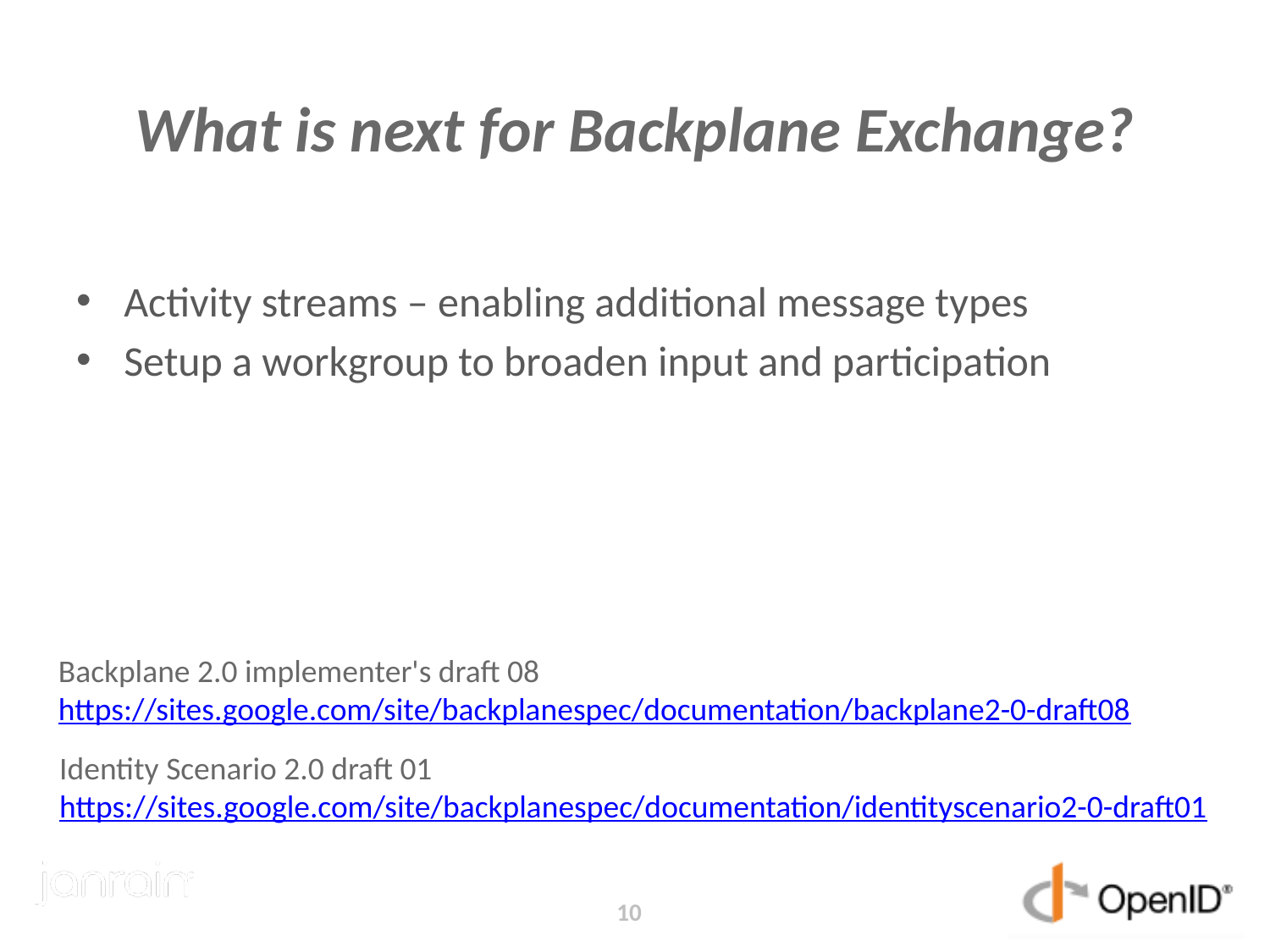

# What is next for Backplane Exchange?
Activity streams – enabling additional message types
Setup a workgroup to broaden input and participation
Backplane 2.0 implementer's draft 08https://sites.google.com/site/backplanespec/documentation/backplane2-0-draft08
Identity Scenario 2.0 draft 01https://sites.google.com/site/backplanespec/documentation/identityscenario2-0-draft01